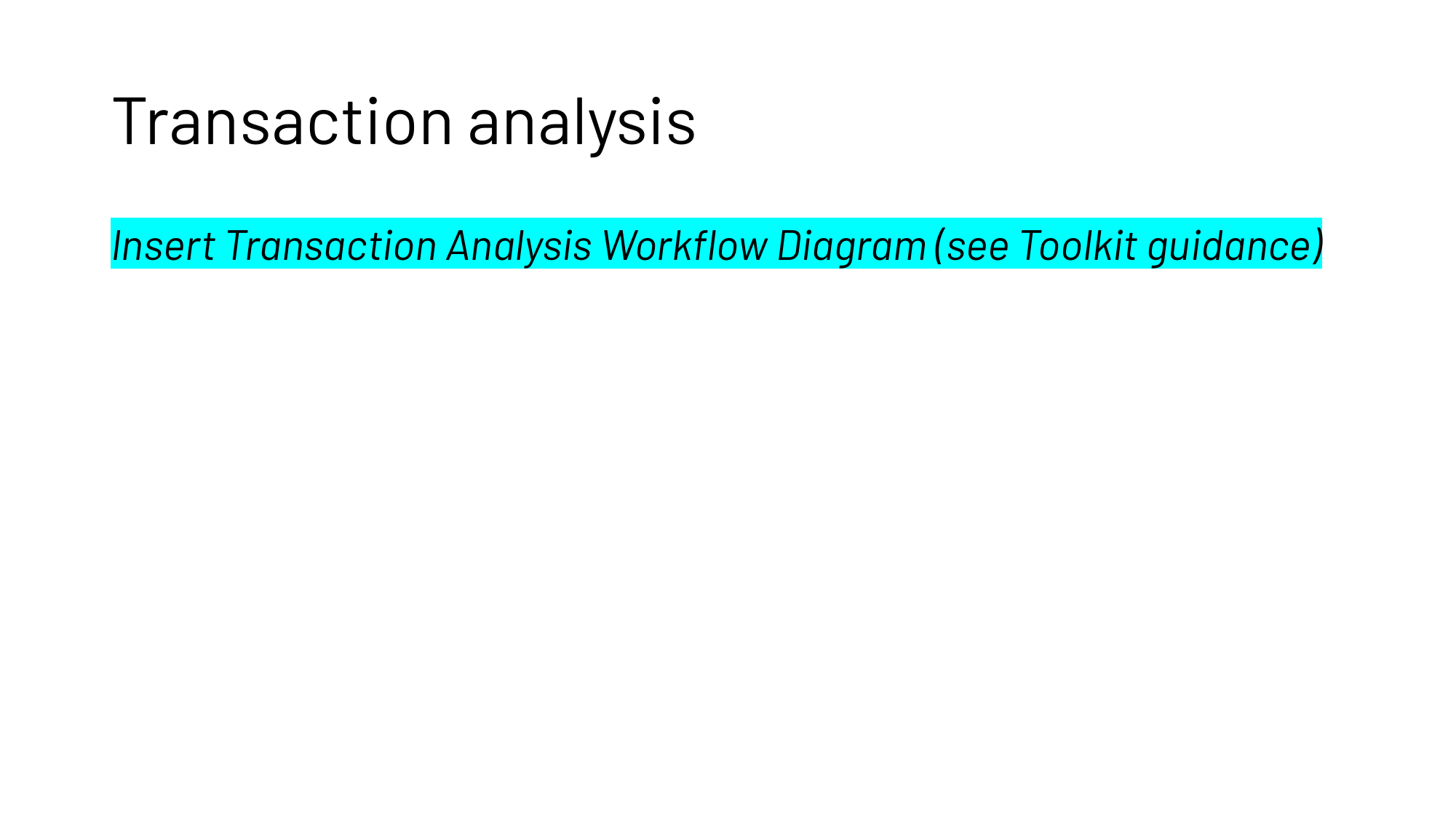

# Transaction analysis
Insert Transaction Analysis Workflow Diagram (see Toolkit guidance)